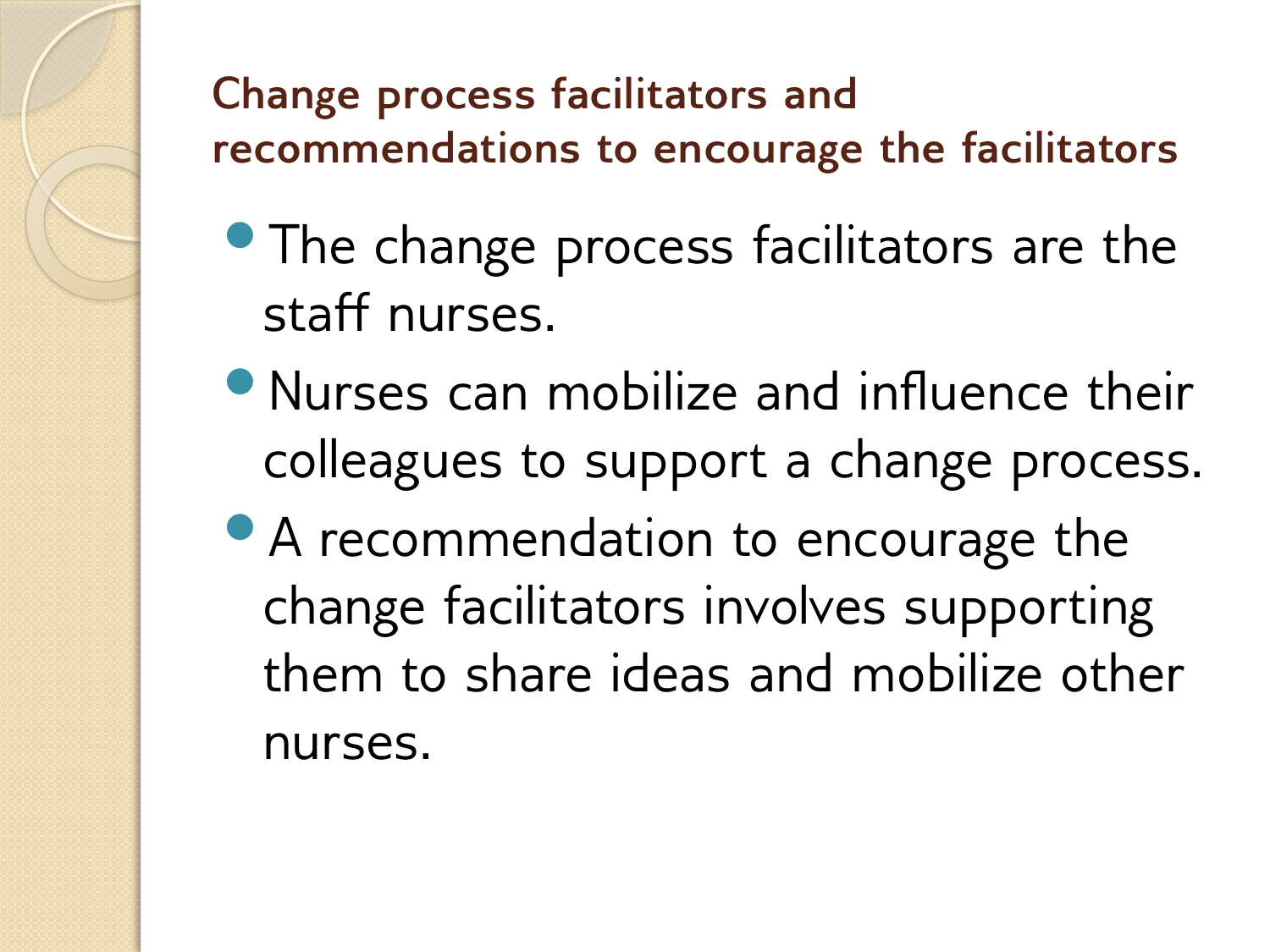

# Change process facilitators and recommendations to encourage the facilitators
The change process facilitators are the staff nurses.
Nurses can mobilize and influence their colleagues to support a change process.
A recommendation to encourage the change facilitators involves supporting them to share ideas and mobilize other nurses.